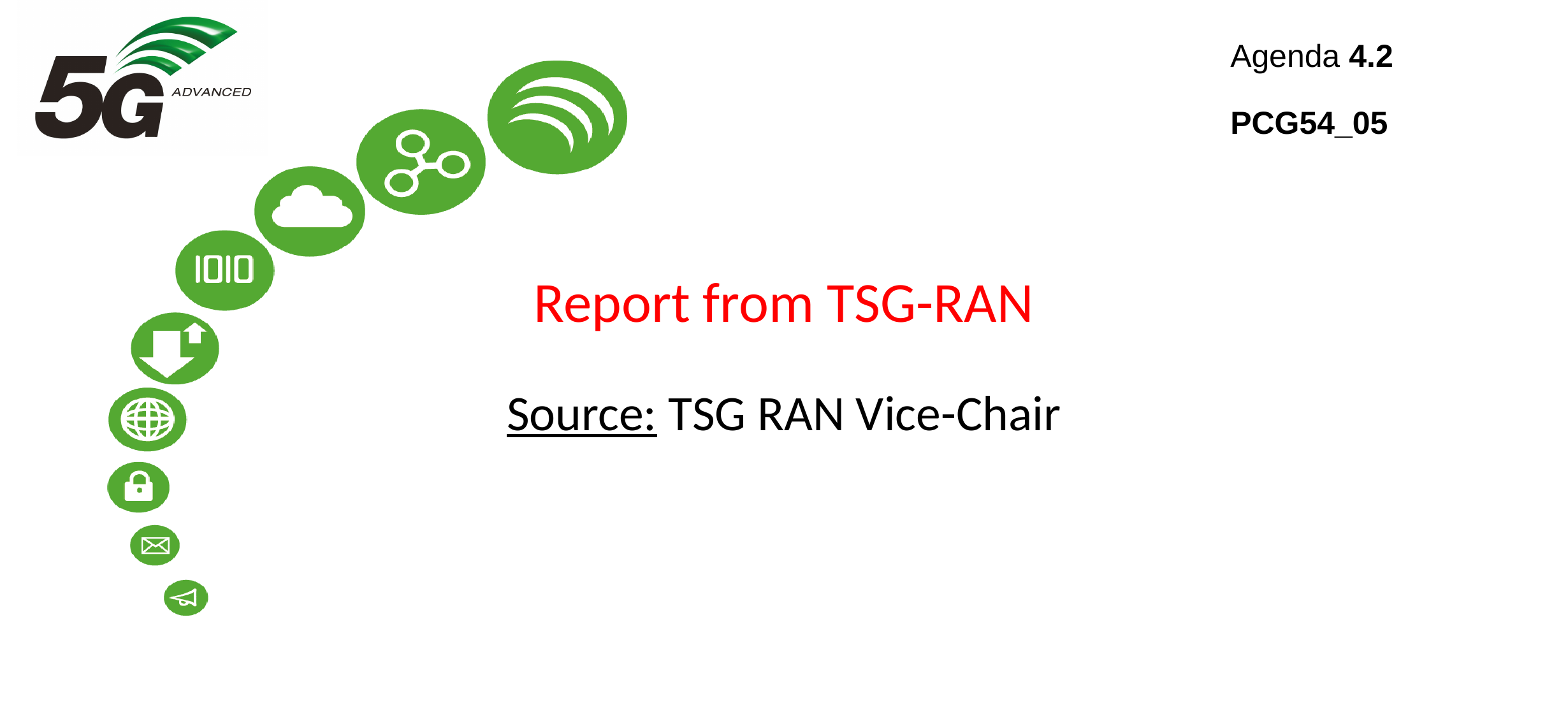

Agenda 4.2
PCG54_05
# Report from TSG-RAN
Source: TSG RAN Vice-Chair